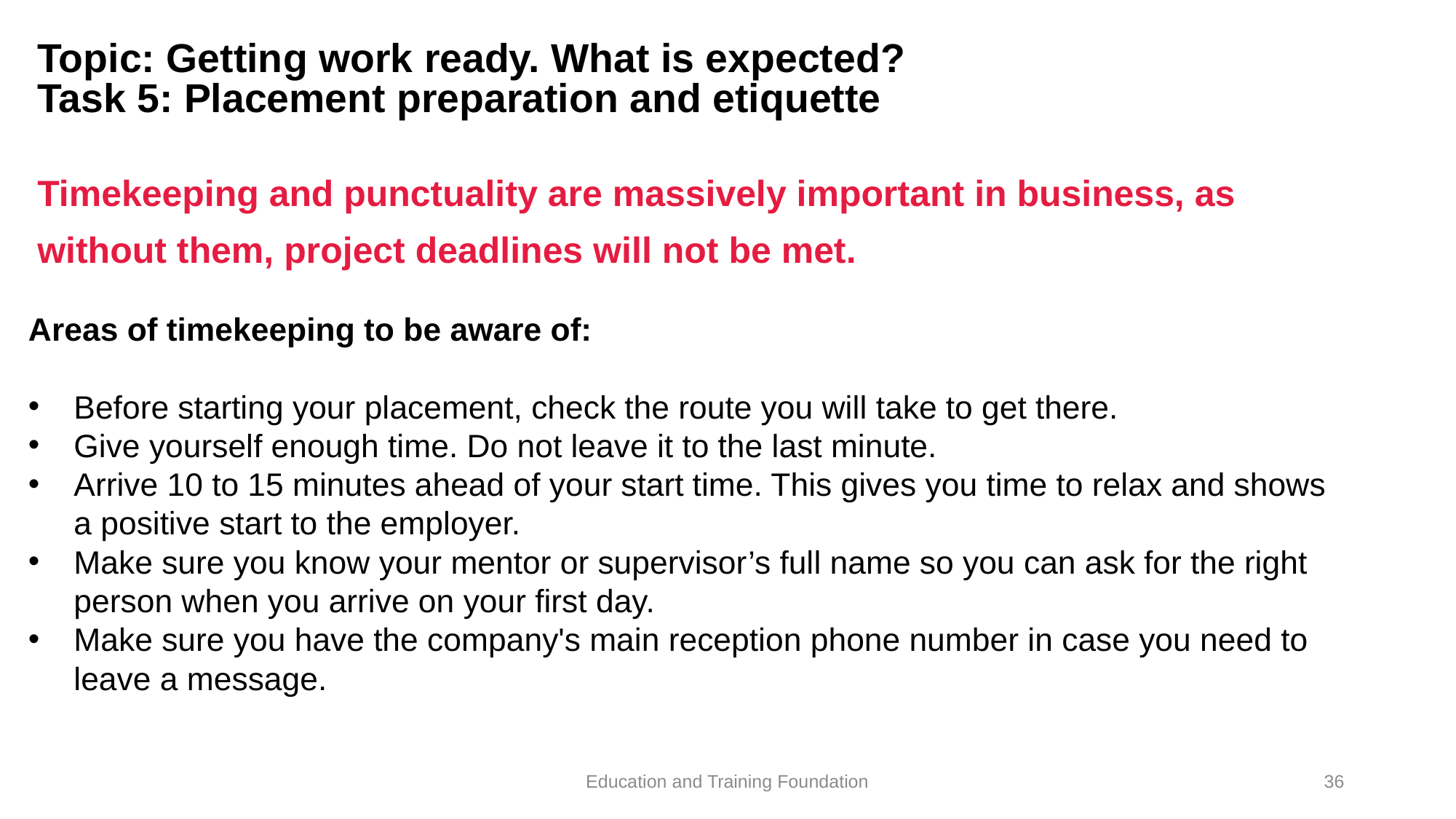

# Topic: Getting work ready. What is expected? Task 5: Placement preparation and etiquette
Timekeeping and punctuality are massively important in business, as without them, project deadlines will not be met.
Areas of timekeeping to be aware of:

Before starting your placement, check the route you will take to get there.
Give yourself enough time. Do not leave it to the last minute.
Arrive 10 to 15 minutes ahead of your start time. This gives you time to relax and shows a positive start to the employer.
Make sure you know your mentor or supervisor’s full name so you can ask for the right person when you arrive on your first day.
Make sure you have the company's main reception phone number in case you need to leave a message.

Education and Training Foundation
36